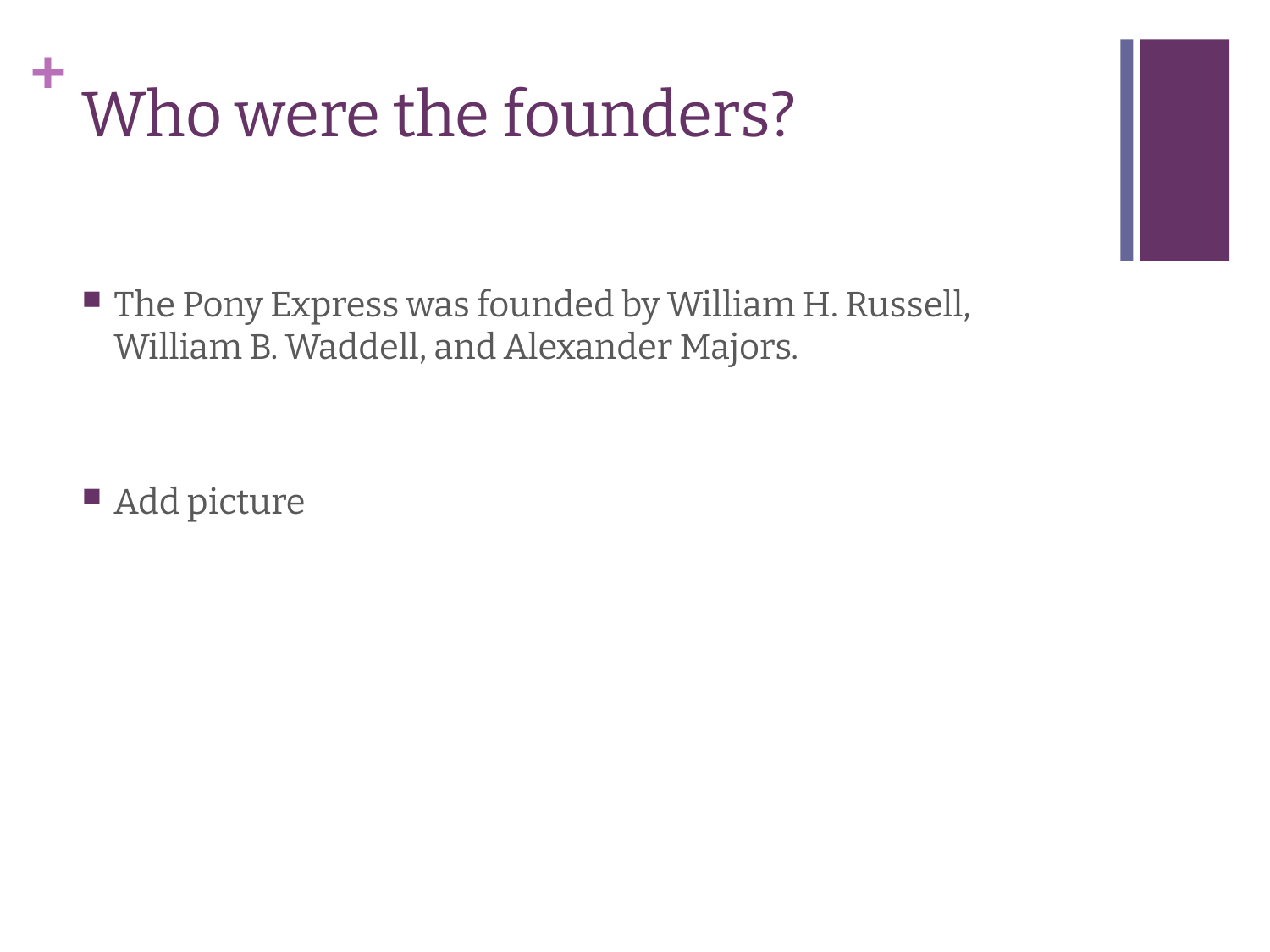

# Who were the founders?
The Pony Express was founded by William H. Russell, William B. Waddell, and Alexander Majors.

Add picture